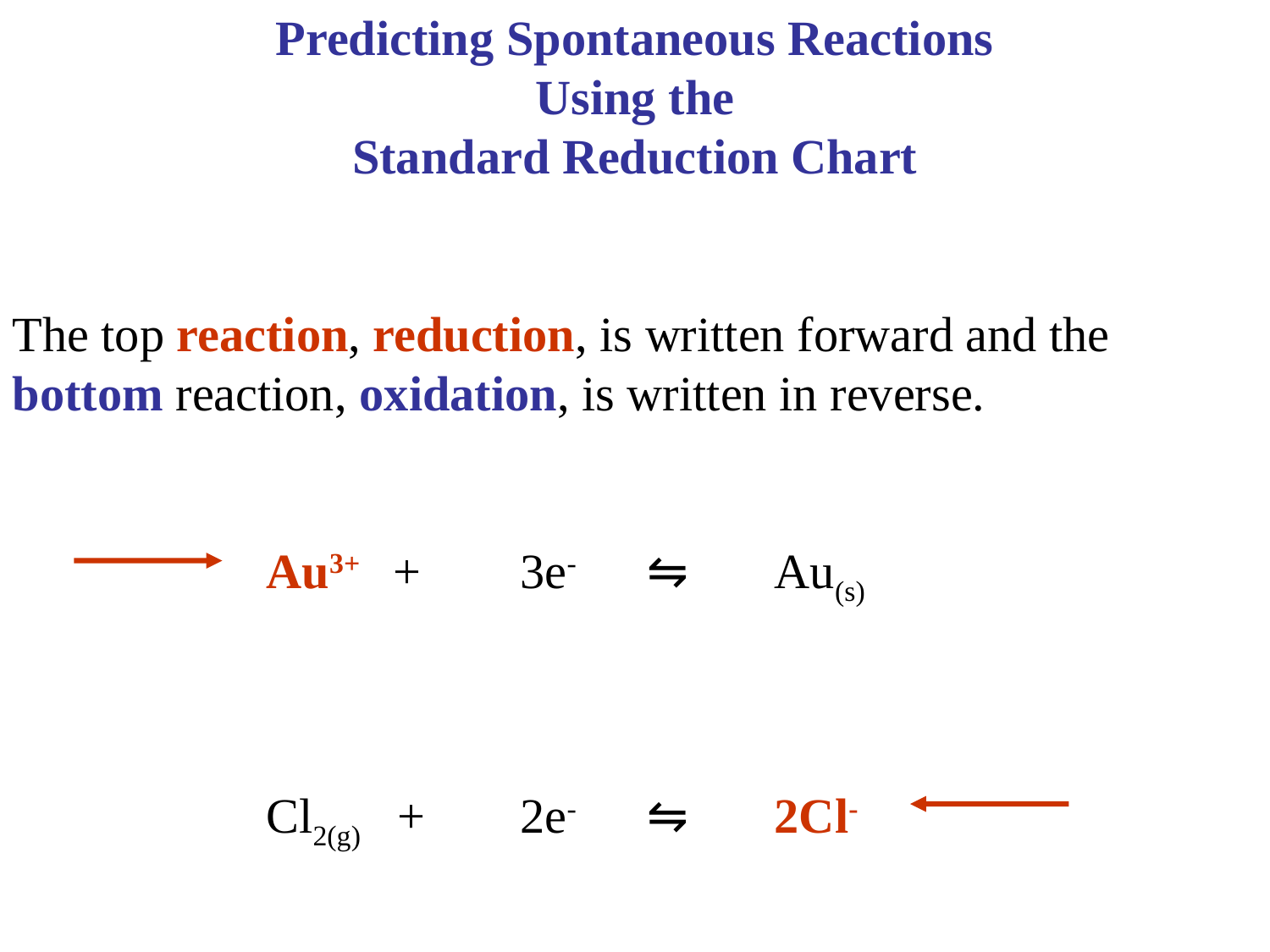

Predicting Spontaneous Reactions
Using the
Standard Reduction Chart

The top reaction, reduction, is written forward and the bottom reaction, oxidation, is written in reverse.

		Au3+  	+  	3e-     	⇋    	Au(s)

		Cl2(g)   +	2e-	⇋ 	2Cl-